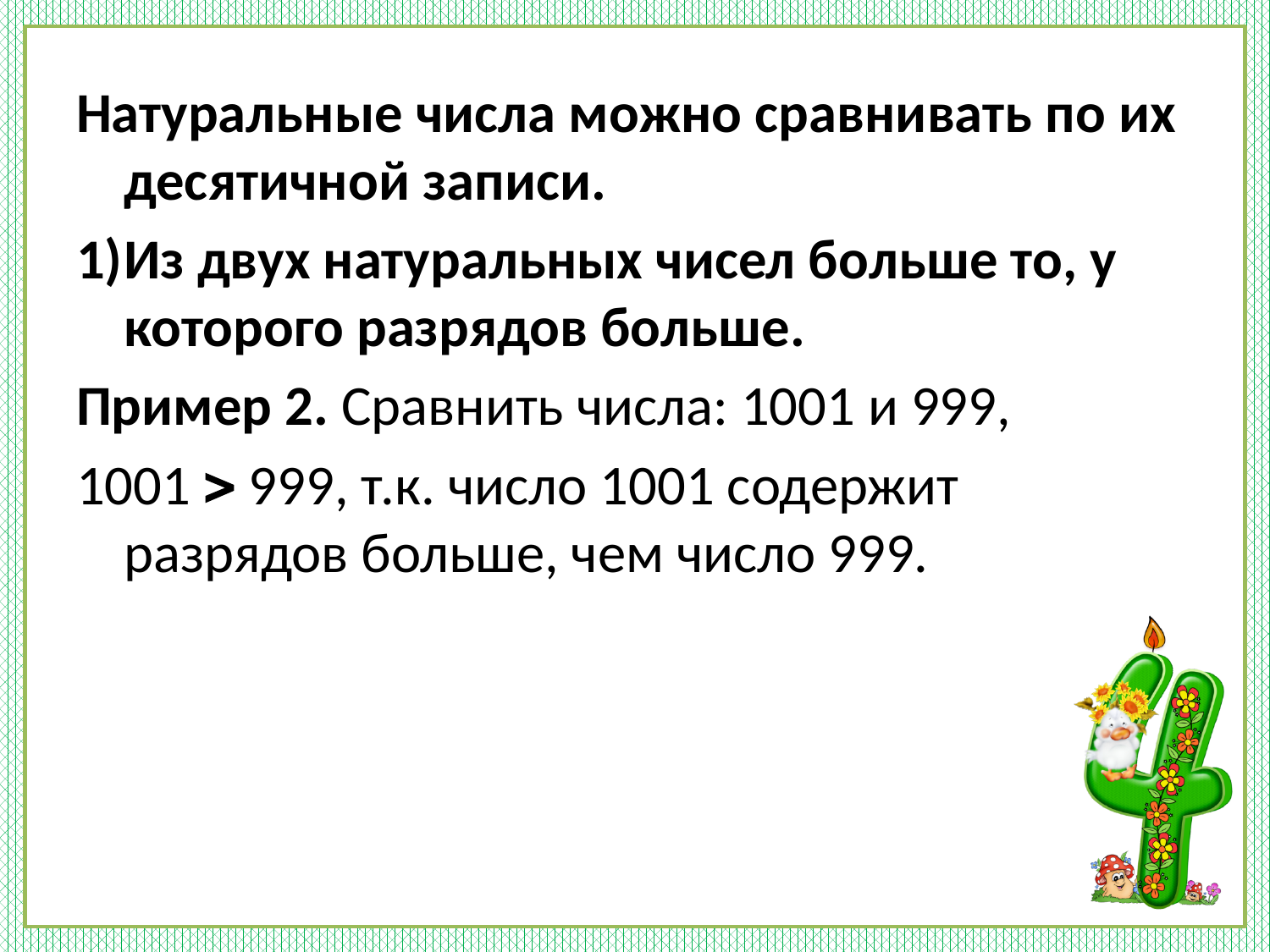

Натуральные числа можно сравнивать по их десятичной записи.
1)	Из двух натуральных чисел больше то, у которого разрядов больше.
Пример 2. Сравнить числа: 1001 и 999,
1001 > 999, т.к. число 1001 содержит разрядов больше, чем число 999.